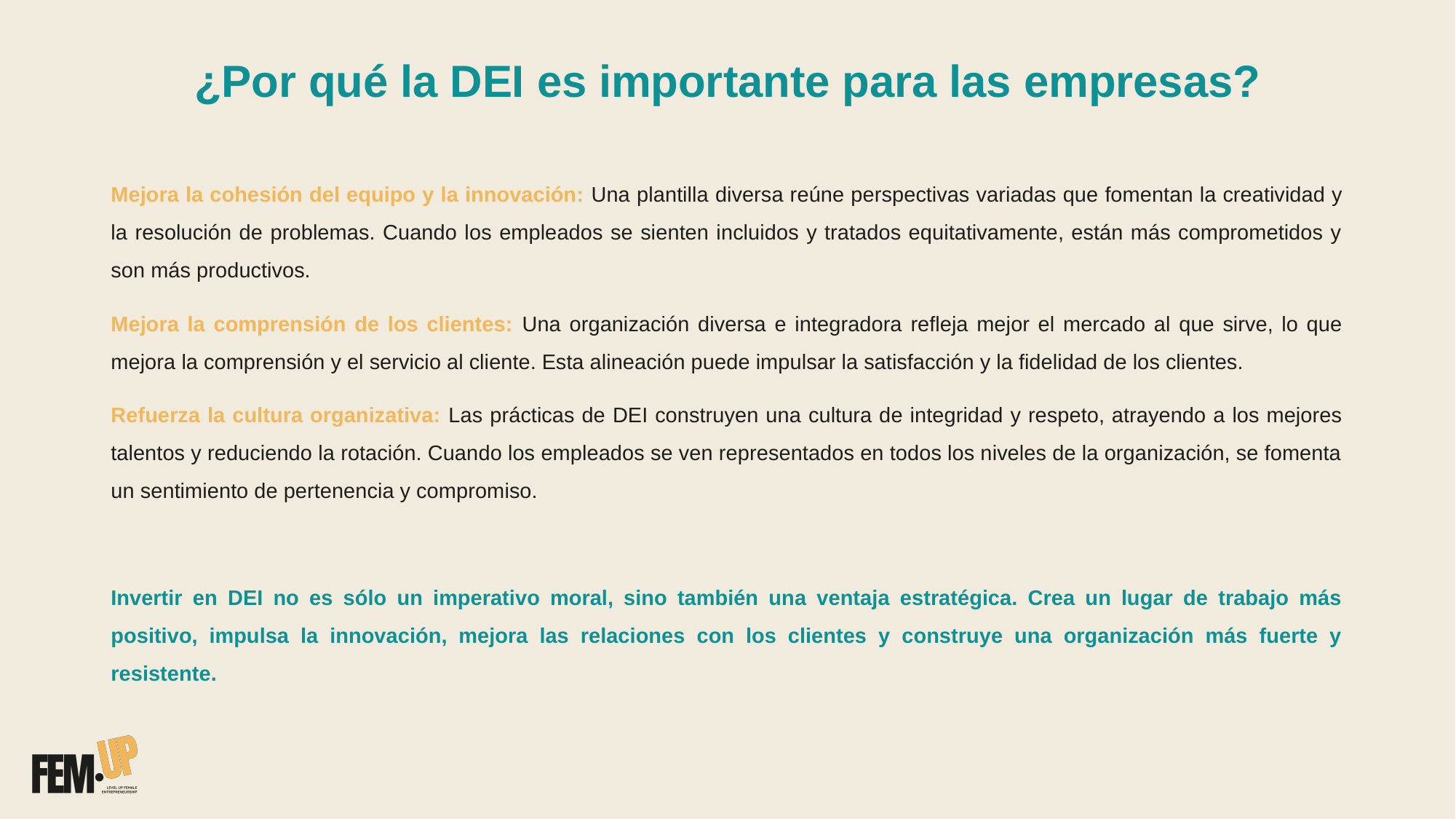

¿Por qué la DEI es importante para las empresas?

Mejora la cohesión del equipo y la innovación: Una plantilla diversa reúne perspectivas variadas que fomentan la creatividad y la resolución de problemas. Cuando los empleados se sienten incluidos y tratados equitativamente, están más comprometidos y son más productivos.
Mejora la comprensión de los clientes: Una organización diversa e integradora refleja mejor el mercado al que sirve, lo que mejora la comprensión y el servicio al cliente. Esta alineación puede impulsar la satisfacción y la fidelidad de los clientes.
Refuerza la cultura organizativa: Las prácticas de DEI construyen una cultura de integridad y respeto, atrayendo a los mejores talentos y reduciendo la rotación. Cuando los empleados se ven representados en todos los niveles de la organización, se fomenta un sentimiento de pertenencia y compromiso.

Invertir en DEI no es sólo un imperativo moral, sino también una ventaja estratégica. Crea un lugar de trabajo más positivo, impulsa la innovación, mejora las relaciones con los clientes y construye una organización más fuerte y resistente.